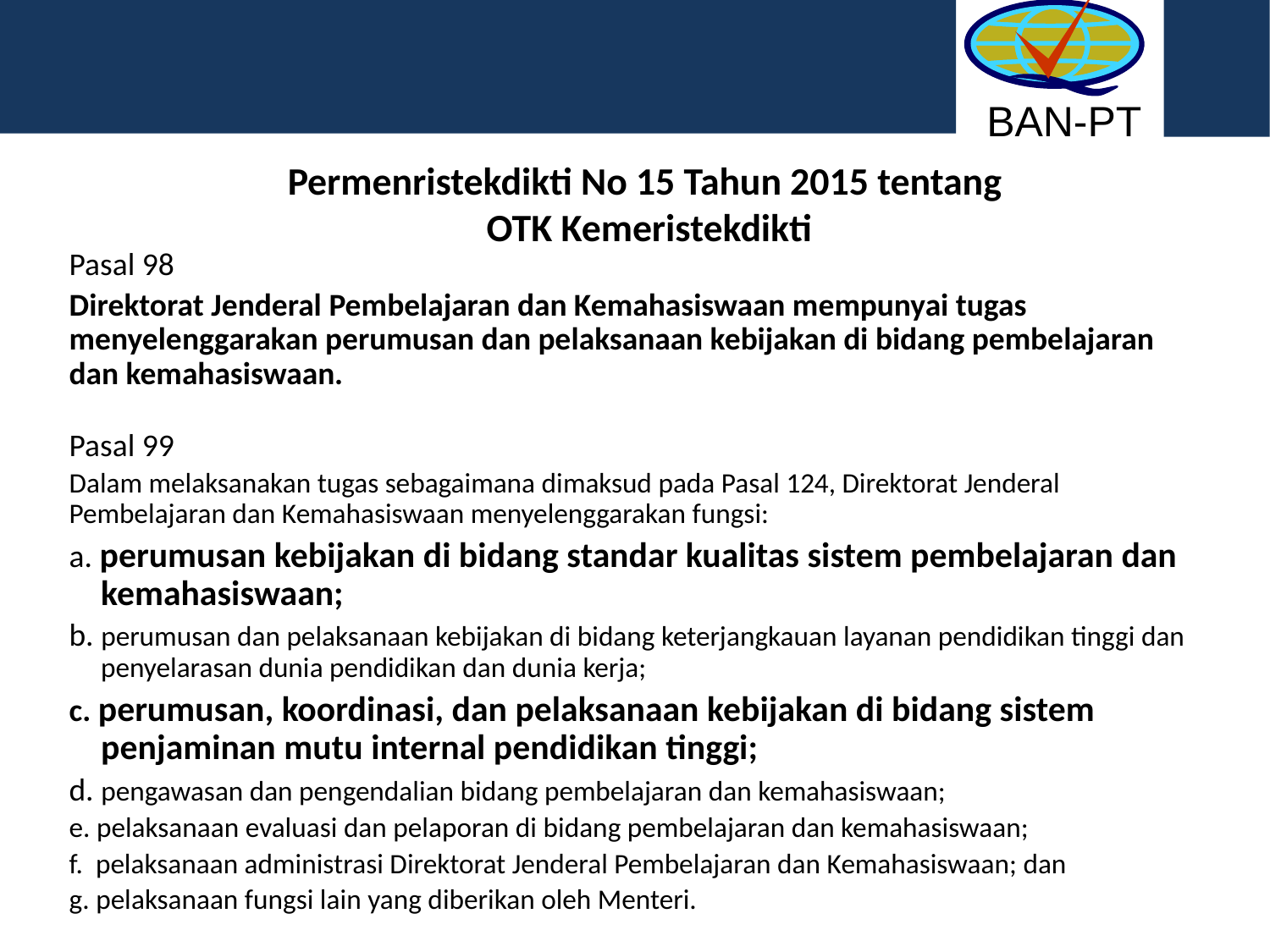

BAN-PT

# Permenristekdikti No 15 Tahun 2015 tentang OTK Kemeristekdikti
Pasal 98
Direktorat Jenderal Pembelajaran dan Kemahasiswaan mempunyai tugas menyelenggarakan perumusan dan pelaksanaan kebijakan di bidang pembelajaran dan kemahasiswaan.

Pasal 99
Dalam melaksanakan tugas sebagaimana dimaksud pada Pasal 124, Direktorat Jenderal Pembelajaran dan Kemahasiswaan menyelenggarakan fungsi:
a. perumusan kebijakan di bidang standar kualitas sistem pembelajaran dan kemahasiswaan;
b. perumusan dan pelaksanaan kebijakan di bidang keterjangkauan layanan pendidikan tinggi dan penyelarasan dunia pendidikan dan dunia kerja;
c. perumusan, koordinasi, dan pelaksanaan kebijakan di bidang sistem penjaminan mutu internal pendidikan tinggi;
d. pengawasan dan pengendalian bidang pembelajaran dan kemahasiswaan;
e. pelaksanaan evaluasi dan pelaporan di bidang pembelajaran dan kemahasiswaan;
f.  pelaksanaan administrasi Direktorat Jenderal Pembelajaran dan Kemahasiswaan; dan
g. pelaksanaan fungsi lain yang diberikan oleh Menteri.